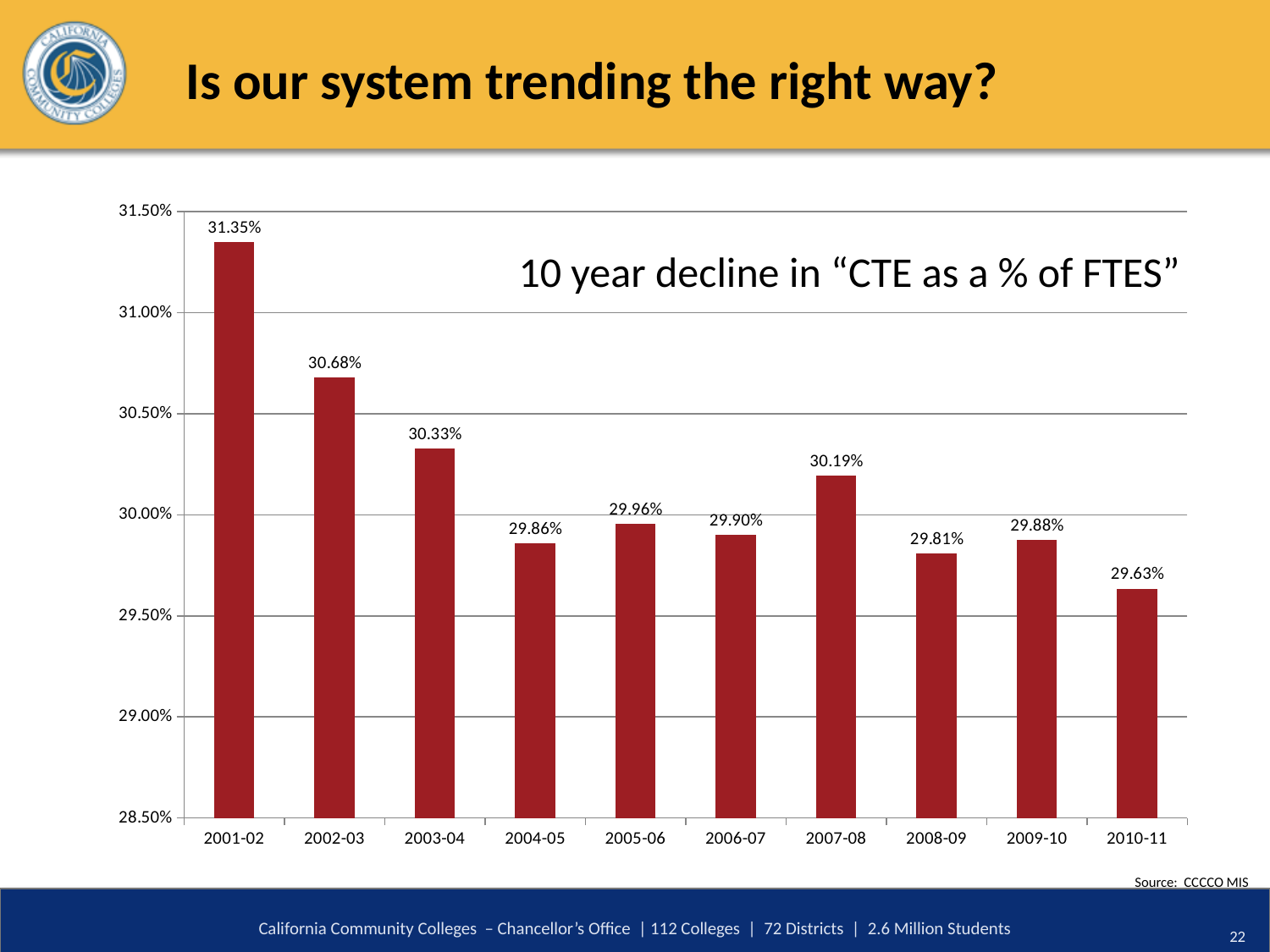

# Is our system trending the right way?

### Chart

| Category |  |
|---|---|
| 2001-02 | 0.31350700716151 |
| 2002-03 | 0.306789376994804 |
| 2003-04 | 0.303293251497197 |
| 2004-05 | 0.298576879995039 |
| 2005-06 | 0.29955259008659 |
| 2006-07 | 0.298996722536765 |
| 2007-08 | 0.301933989178098 |
| 2008-09 | 0.298070549189872 |
| 2009-10 | 0.298771775177915 |
| 2010-11 | 0.296348895745988 |
10 year decline in “CTE as a % of FTES”
Source:  CCCCO MIS
California Community Colleges  – Chancellor’s Office  | 112 Colleges  |  72 Districts  |  2.6 Million Students
22